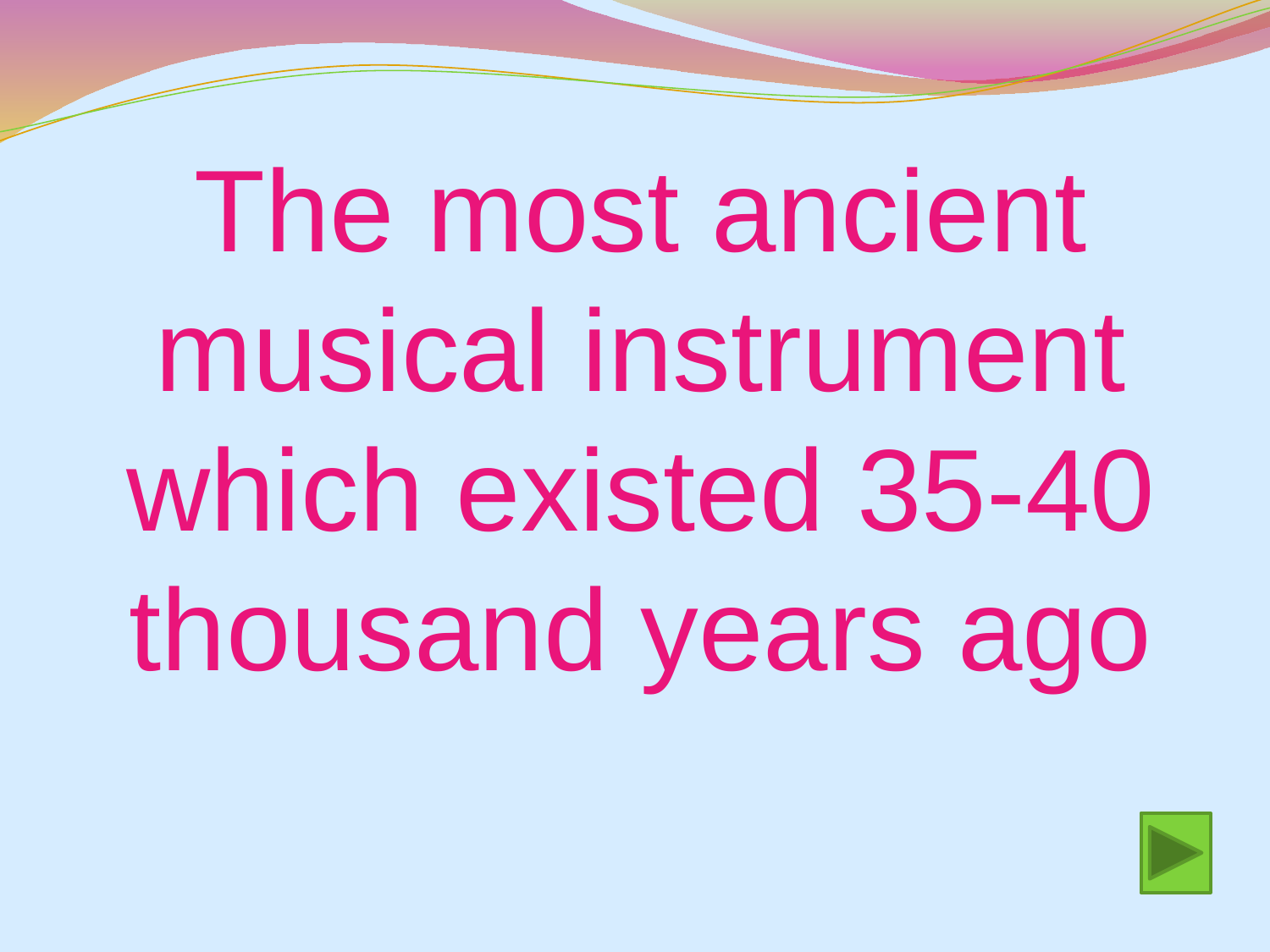

# The most ancient musical instrument which existed 35-40 thousand years ago